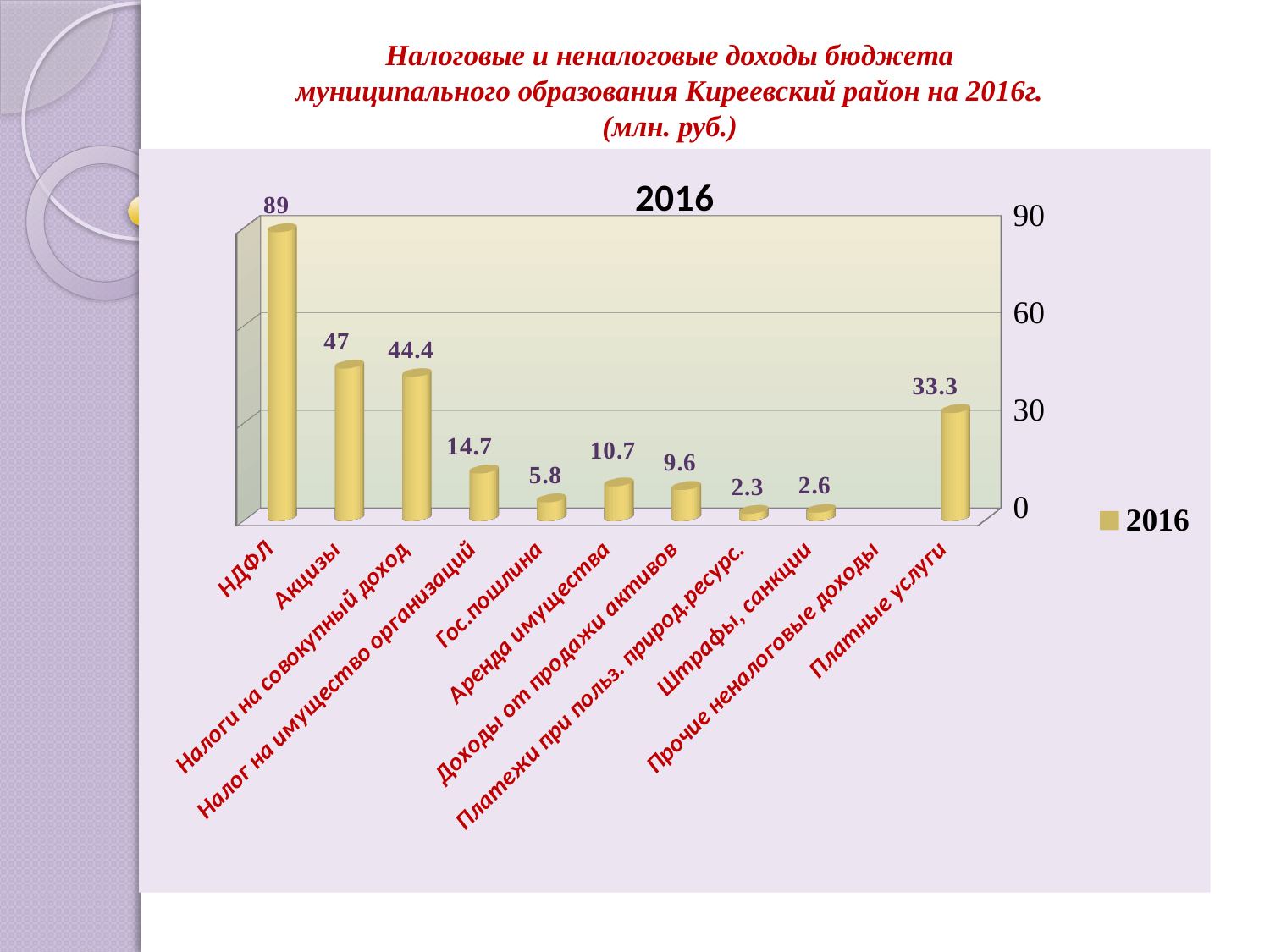

# Налоговые и неналоговые доходы бюджета муниципального образования Киреевский район на 2016г. (млн. руб.)

[unsupported chart]